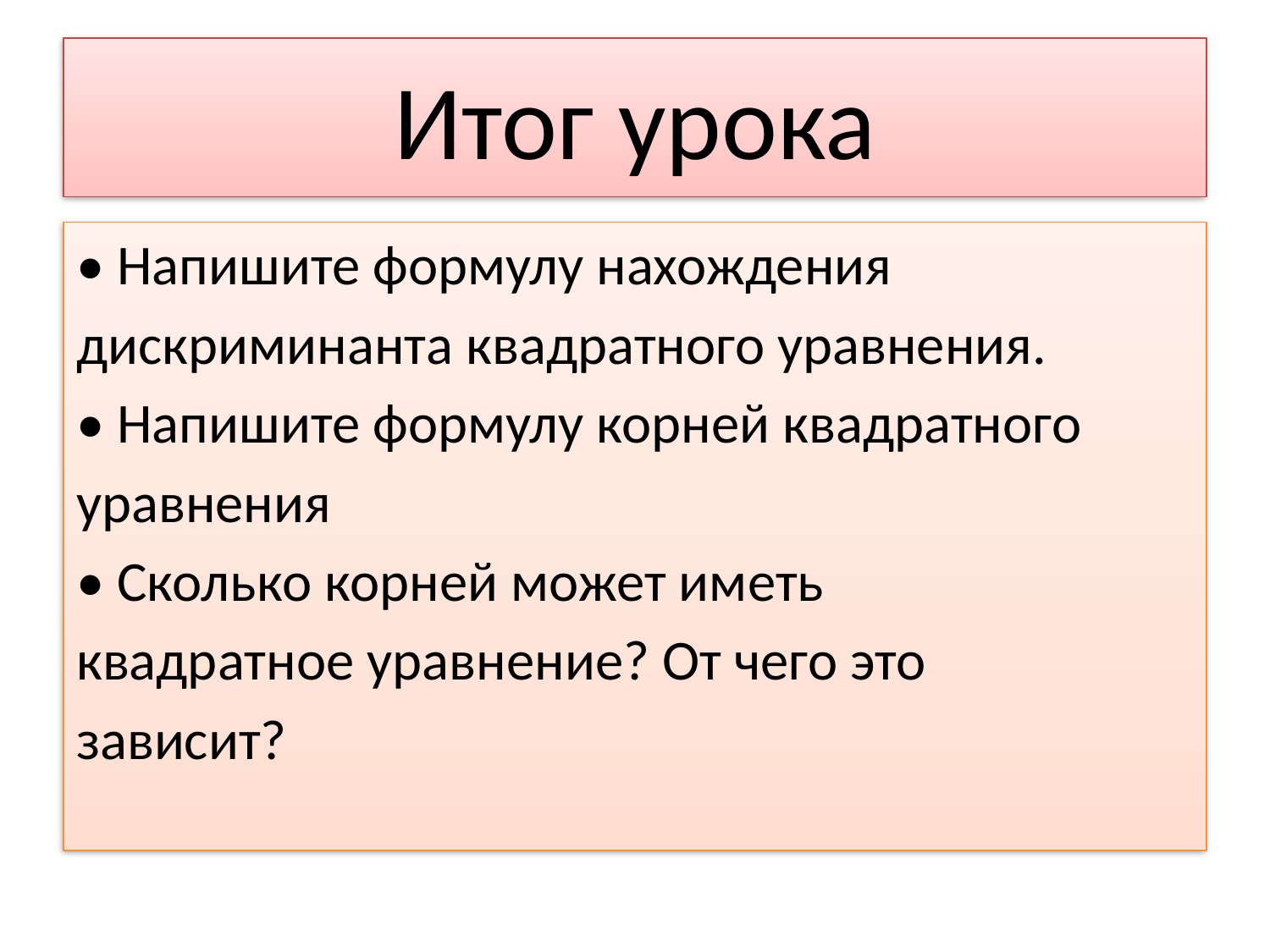

# Итог урока
• Напишите формулу нахождения
дискриминанта квадратного уравнения.
• Напишите формулу корней квадратного
уравнения
• Сколько корней может иметь
квадратное уравнение? От чего это
зависит?